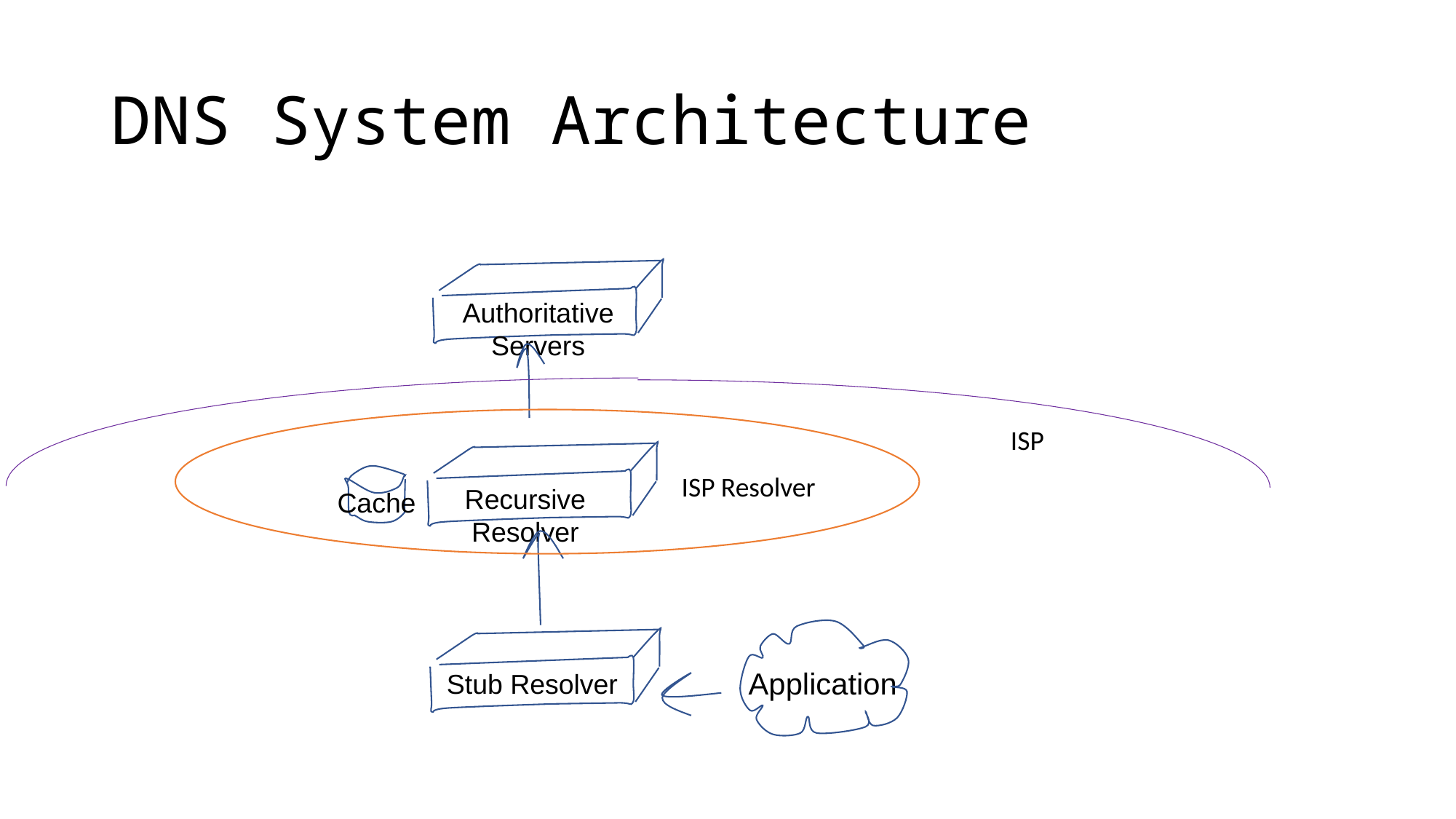

# DNS System Architecture

Authoritative Servers

ISP

ISP Resolver

Recursive Resolver
Cache

Application
Stub Resolver